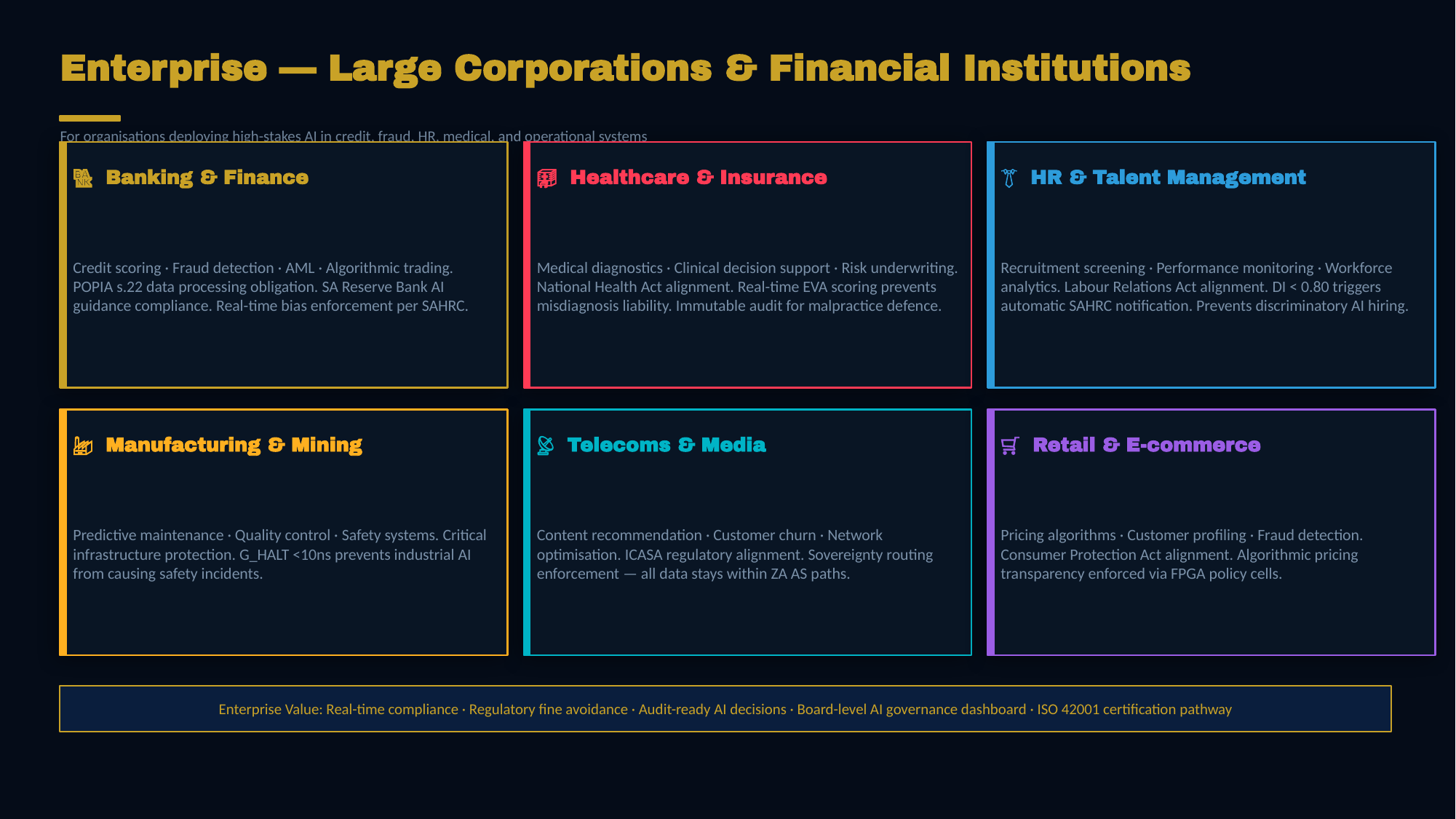

Enterprise — Large Corporations & Financial Institutions

For organisations deploying high-stakes AI in credit, fraud, HR, medical, and operational systems

🏦  Banking & Finance
🏥  Healthcare & Insurance
👔  HR & Talent Management
Credit scoring · Fraud detection · AML · Algorithmic trading. POPIA s.22 data processing obligation. SA Reserve Bank AI guidance compliance. Real-time bias enforcement per SAHRC.
Medical diagnostics · Clinical decision support · Risk underwriting. National Health Act alignment. Real-time EVA scoring prevents misdiagnosis liability. Immutable audit for malpractice defence.
Recruitment screening · Performance monitoring · Workforce analytics. Labour Relations Act alignment. DI < 0.80 triggers automatic SAHRC notification. Prevents discriminatory AI hiring.

🏭  Manufacturing & Mining
📡  Telecoms & Media
🛒  Retail & E-commerce
Predictive maintenance · Quality control · Safety systems. Critical infrastructure protection. G_HALT <10ns prevents industrial AI from causing safety incidents.
Content recommendation · Customer churn · Network optimisation. ICASA regulatory alignment. Sovereignty routing enforcement — all data stays within ZA AS paths.
Pricing algorithms · Customer profiling · Fraud detection. Consumer Protection Act alignment. Algorithmic pricing transparency enforced via FPGA policy cells.

Enterprise Value: Real-time compliance · Regulatory fine avoidance · Audit-ready AI decisions · Board-level AI governance dashboard · ISO 42001 certification pathway